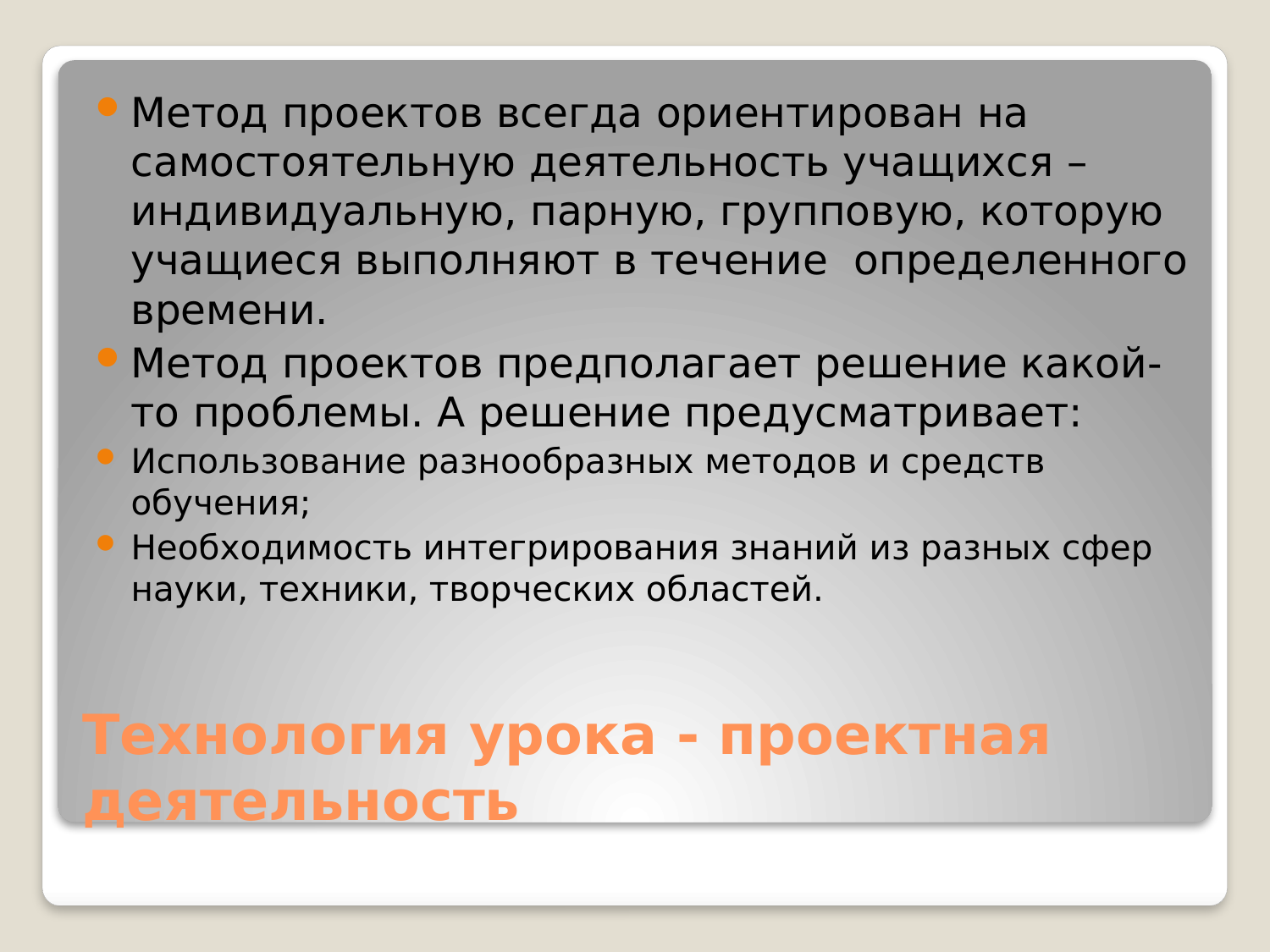

Метод проектов всегда ориентирован на самостоятельную деятельность учащихся – индивидуальную, парную, групповую, которую учащиеся выполняют в течение  определенного времени.
Метод проектов предполагает решение какой-то проблемы. А решение предусматривает:
Использование разнообразных методов и средств обучения;
Необходимость интегрирования знаний из разных сфер науки, техники, творческих областей.
# Технология урока - проектная деятельность